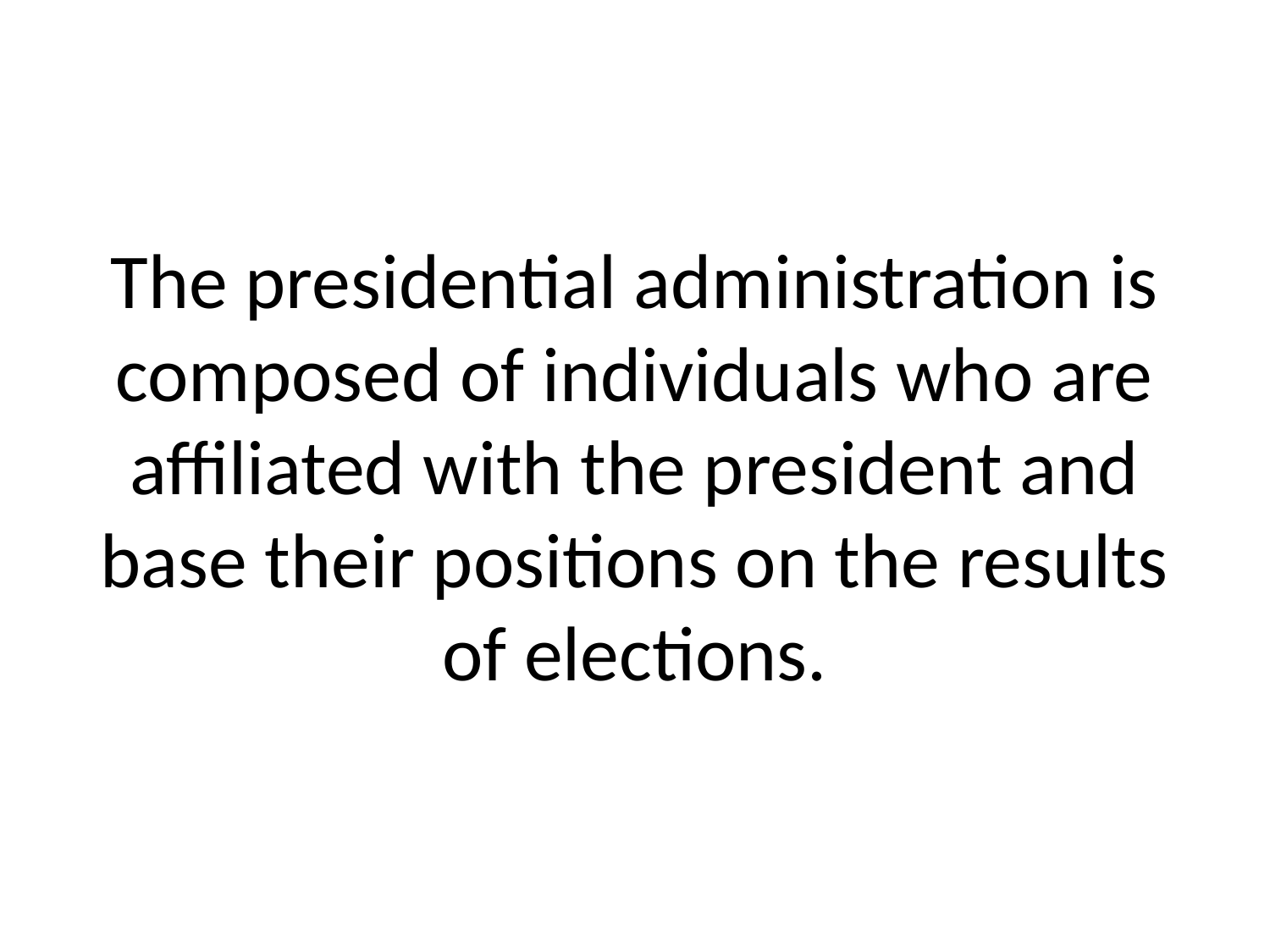

# The presidential administration is composed of individuals who are affiliated with the president and base their positions on the results of elections.